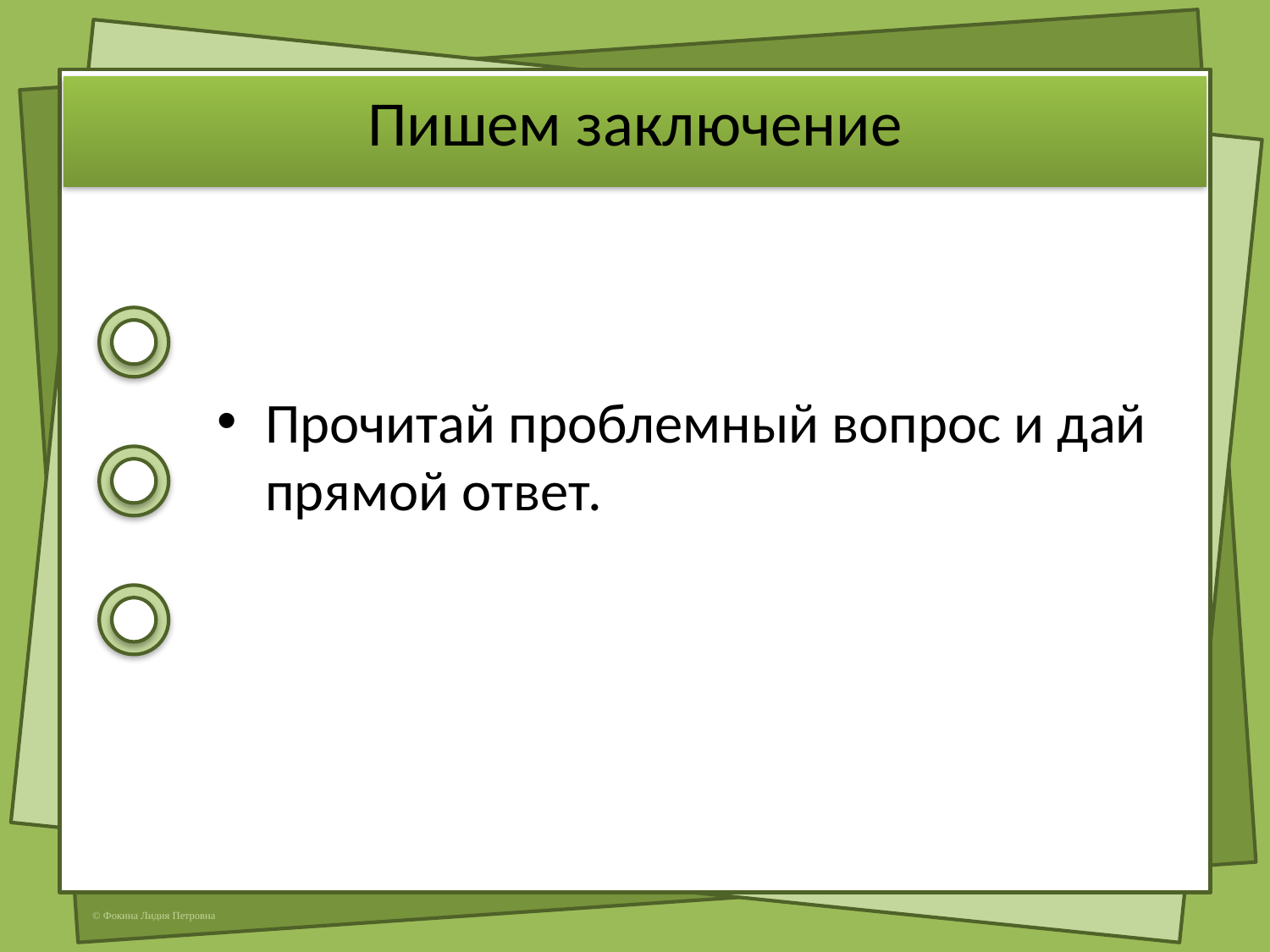

# Пишем заключение

Прочитай проблемный вопрос и дай прямой ответ.